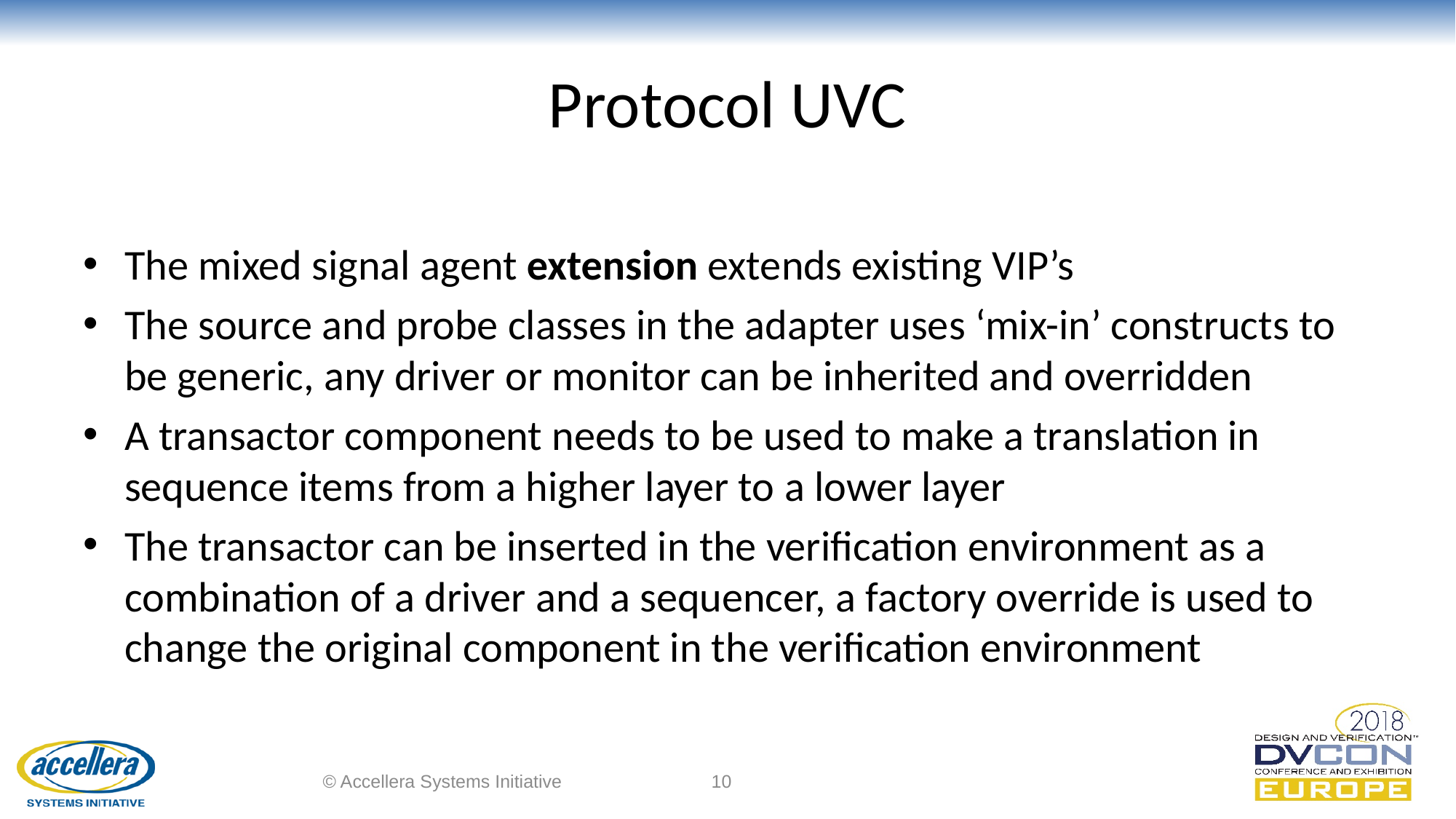

# Protocol UVC

The mixed signal agent extension extends existing VIP’s
The source and probe classes in the adapter uses ‘mix-in’ constructs to be generic, any driver or monitor can be inherited and overridden
A transactor component needs to be used to make a translation in sequence items from a higher layer to a lower layer
The transactor can be inserted in the verification environment as a combination of a driver and a sequencer, a factory override is used to change the original component in the verification environment

© Accellera Systems Initiative
10